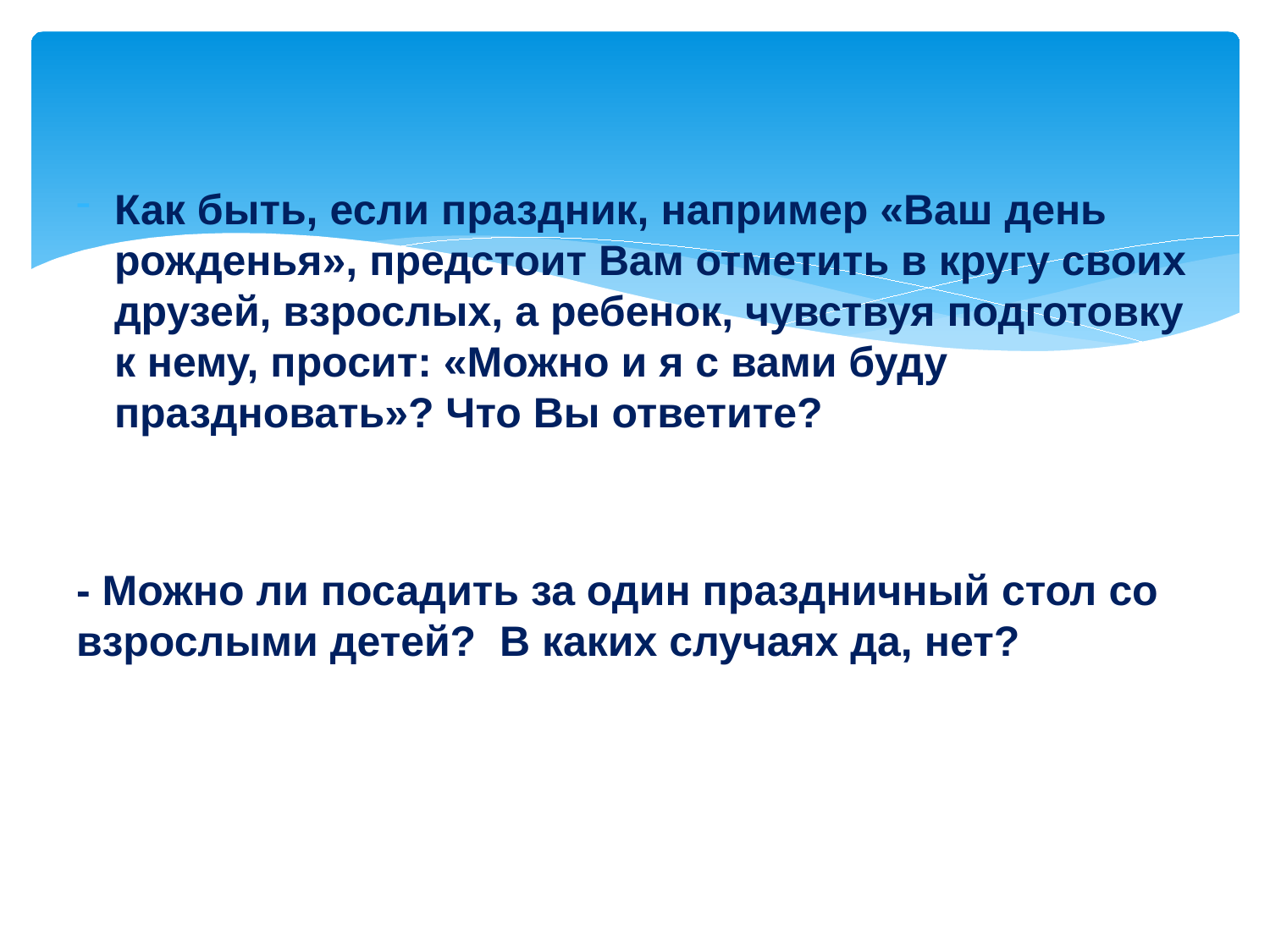

Как быть, если праздник, например «Ваш день рожденья», предстоит Вам отметить в кругу своих друзей, взрослых, а ребенок, чувствуя подготовку к нему, просит: «Можно и я с вами буду праздновать»? Что Вы ответите?

- Можно ли посадить за один праздничный стол со взрослыми детей?  В каких случаях да, нет?